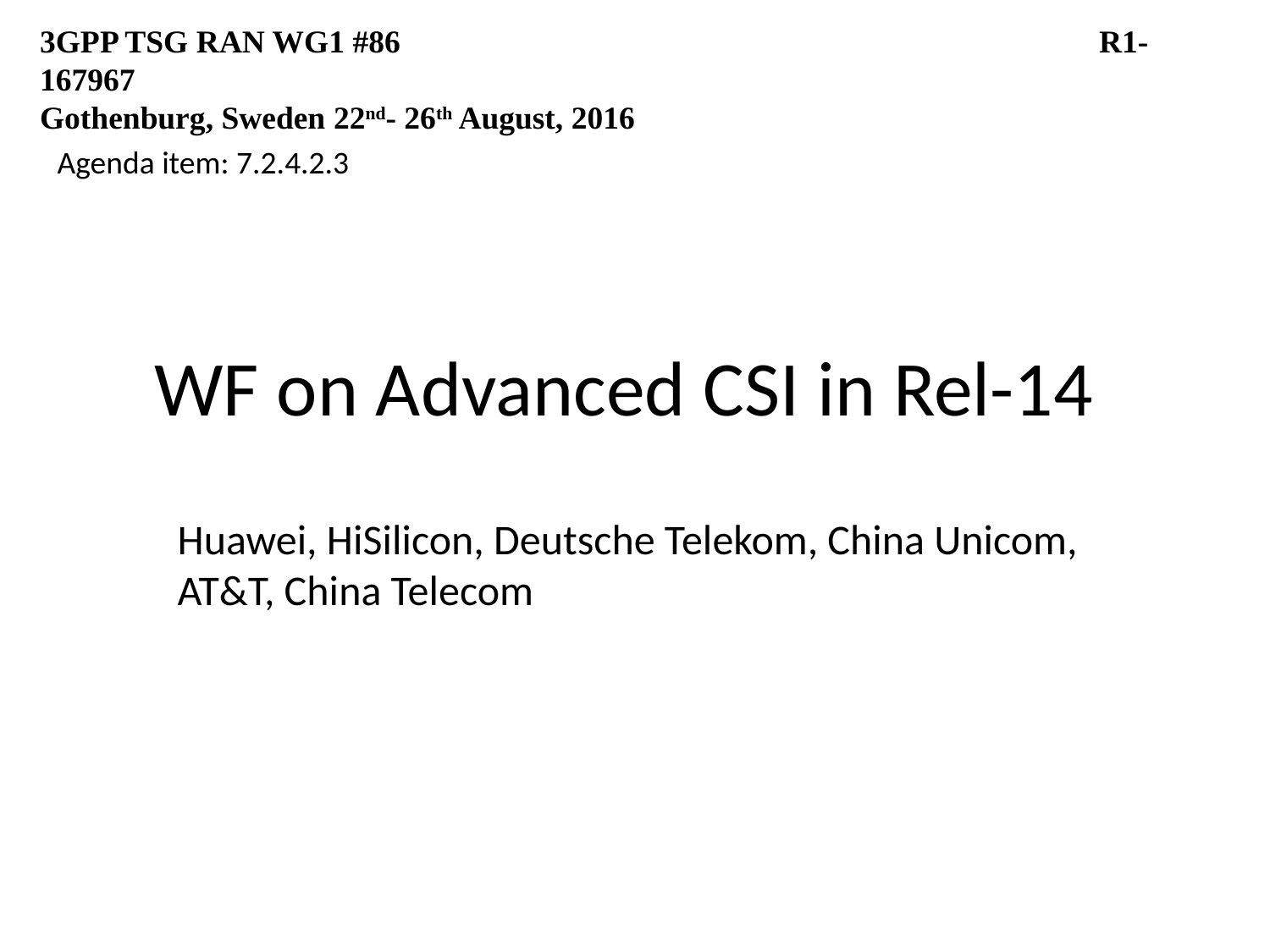

3GPP TSG RAN WG1 #86				                                     R1-167967
Gothenburg, Sweden 22nd- 26th August, 2016

Agenda item: 7.2.4.2.3
# WF on Advanced CSI in Rel-14
Huawei, HiSilicon, Deutsche Telekom, China Unicom, AT&T, China Telecom